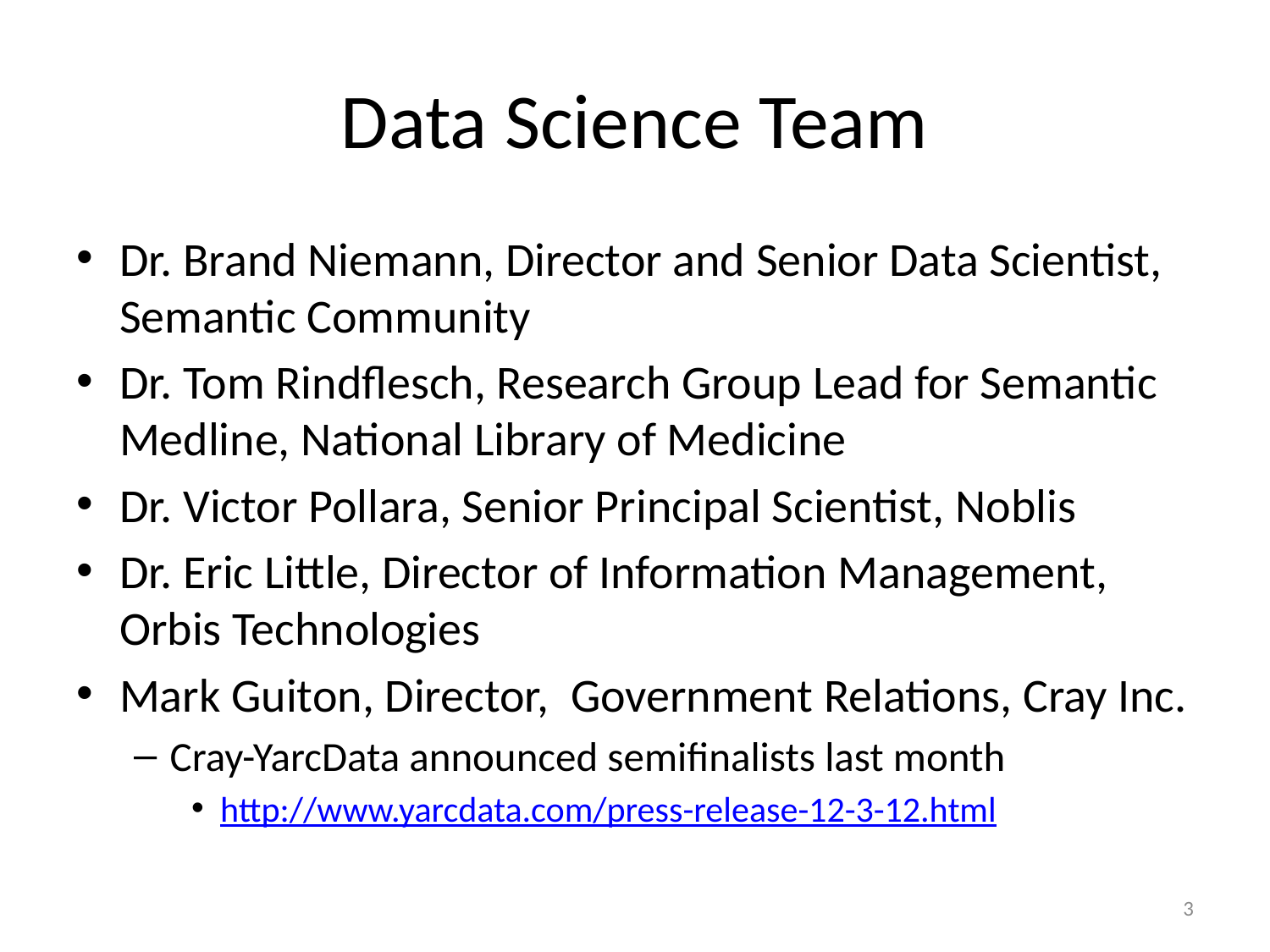

# Data Science Team
Dr. Brand Niemann, Director and Senior Data Scientist, Semantic Community
Dr. Tom Rindflesch, Research Group Lead for Semantic Medline, National Library of Medicine
Dr. Victor Pollara, Senior Principal Scientist, Noblis
Dr. Eric Little, Director of Information Management, Orbis Technologies
Mark Guiton, Director,  Government Relations, Cray Inc.
Cray-YarcData announced semifinalists last month
http://www.yarcdata.com/press-release-12-3-12.html

3